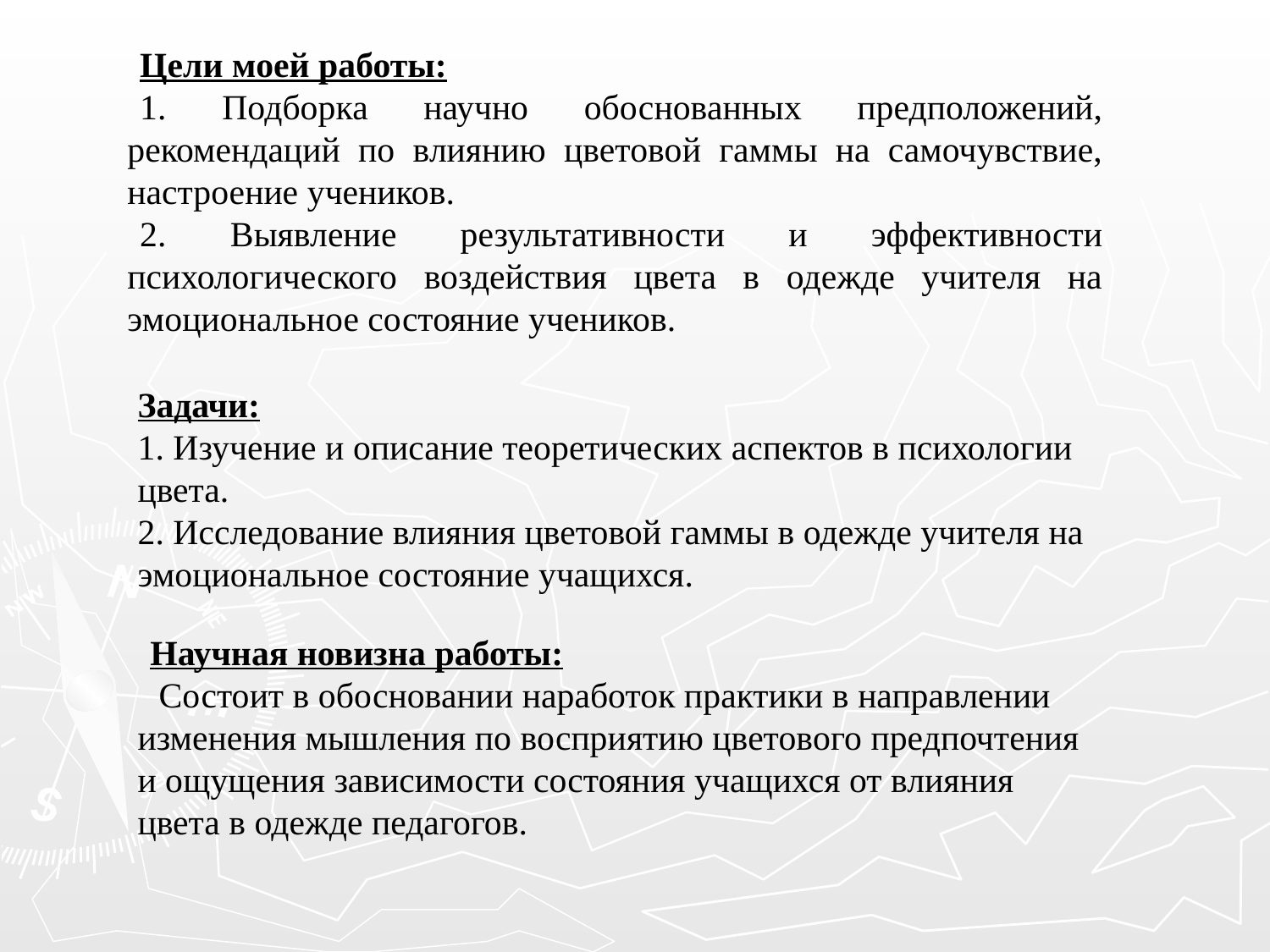

Цели моей работы:
1. Подборка научно обоснованных предположений, рекомендаций по влиянию цветовой гаммы на самочувствие, настроение учеников.
2. Выявление результативности и эффективности психологического воздействия цвета в одежде учителя на эмоциональное состояние учеников.
Задачи:
1. Изучение и описание теоретических аспектов в психологии цвета.
2. Исследование влияния цветовой гаммы в одежде учителя на эмоциональное состояние учащихся.
Научная новизна работы:
 Состоит в обосновании наработок практики в направлении изменения мышления по восприятию цветового предпочтения и ощущения зависимости состояния учащихся от влияния цвета в одежде педагогов.